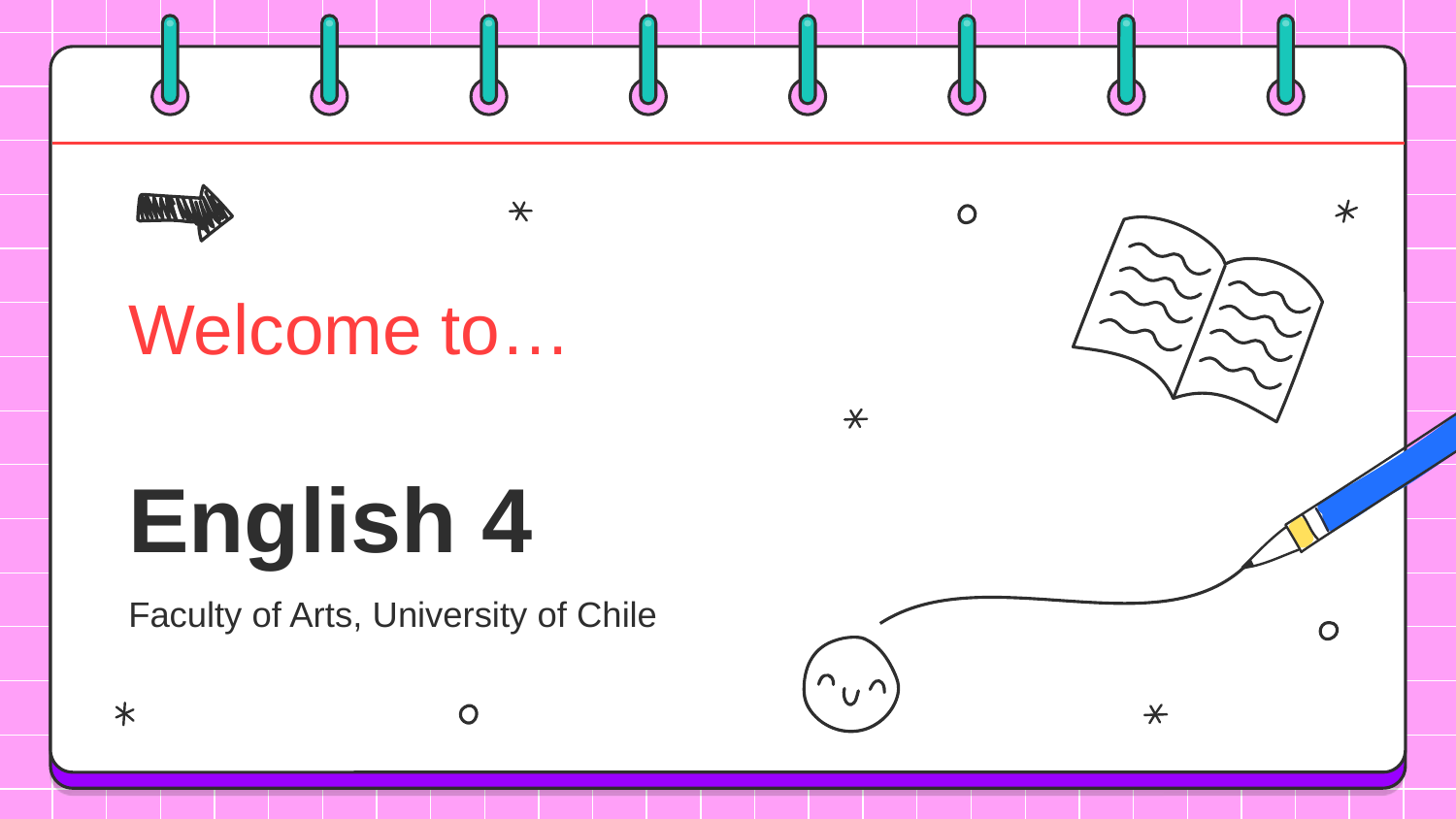

# Welcome to…

English 4
Faculty of Arts, University of Chile